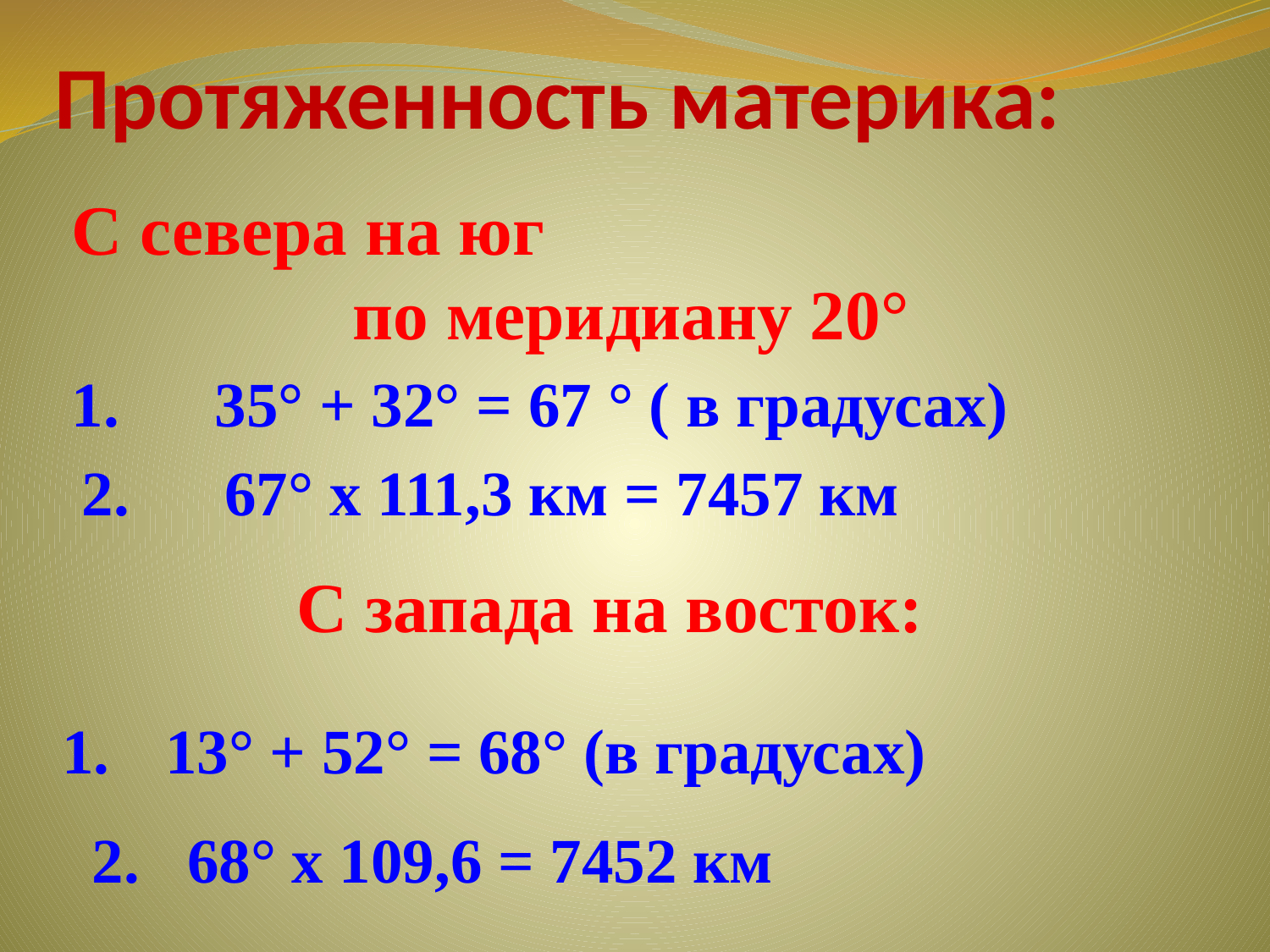

Протяженность материка:
С севера на юг
по меридиану 20°
1.      35° + 32° = 67 ° ( в градусах)
2.      67° х 111,3 км = 7457 км
С запада на восток:

13° + 52° = 68° (в градусах)
2.   68° х 109,6 = 7452 км